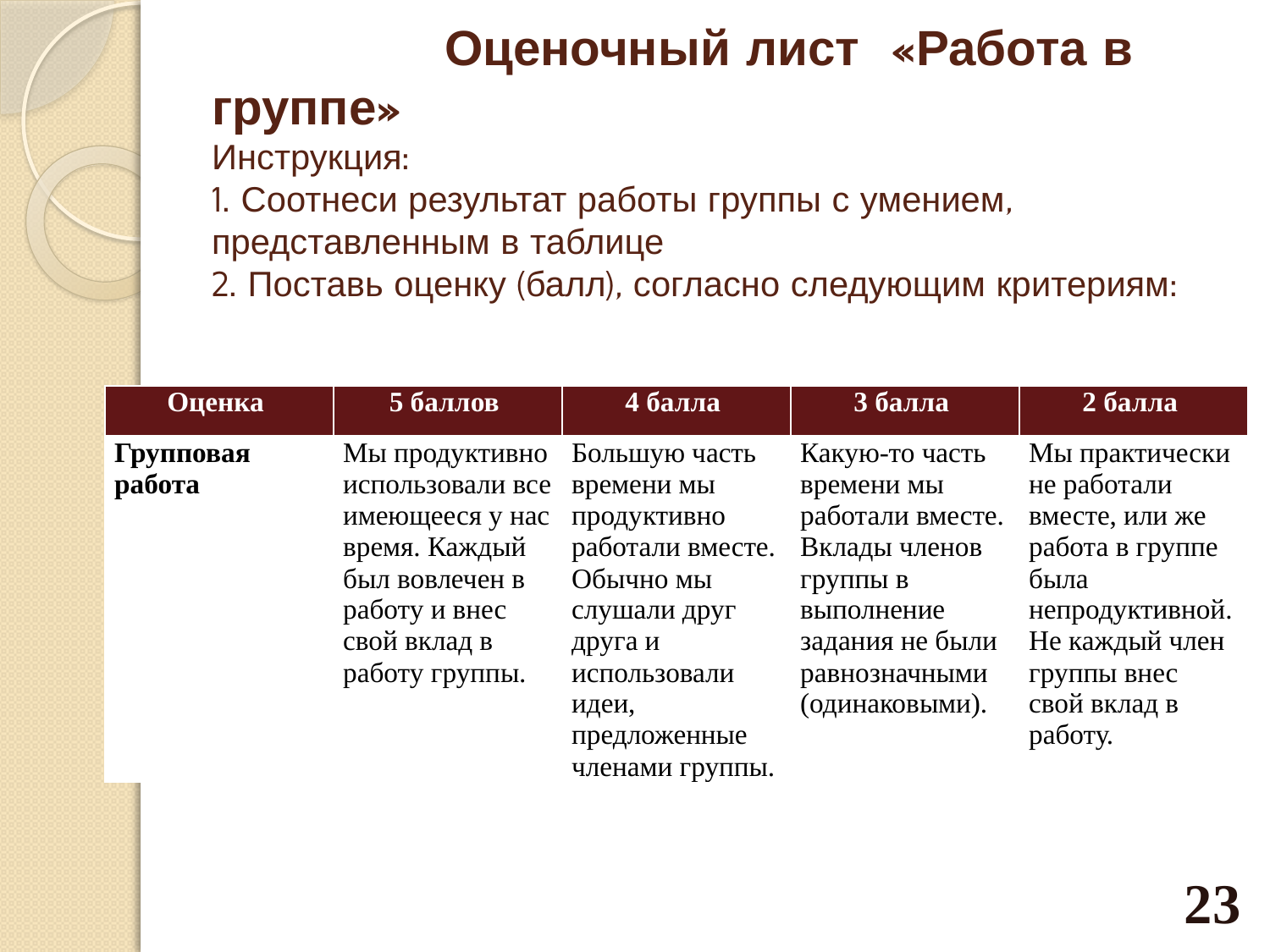

# Оценочный лист  «Работа в группе» Инструкция: 1. Соотнеси результат работы группы с умением, представленным в таблице 2. Поставь оценку (балл), согласно следующим критериям:
| Оценка | 5 баллов | 4 балла | 3 балла | 2 балла |
| --- | --- | --- | --- | --- |
| Групповая работа | Мы продуктивно использовали все имеющееся у нас время. Каждый был вовлечен в работу и внес свой вклад в работу группы. | Большую часть времени мы продуктивно работали вместе. Обычно мы слушали друг друга и использовали идеи, предложенные членами группы. | Какую-то часть времени мы работали вместе. Вклады членов группы в выполнение задания не были равнозначными (одинаковыми). | Мы практически не работали вместе, или же работа в группе была непродуктивной. Не каждый член группы внес свой вклад в работу. |
23